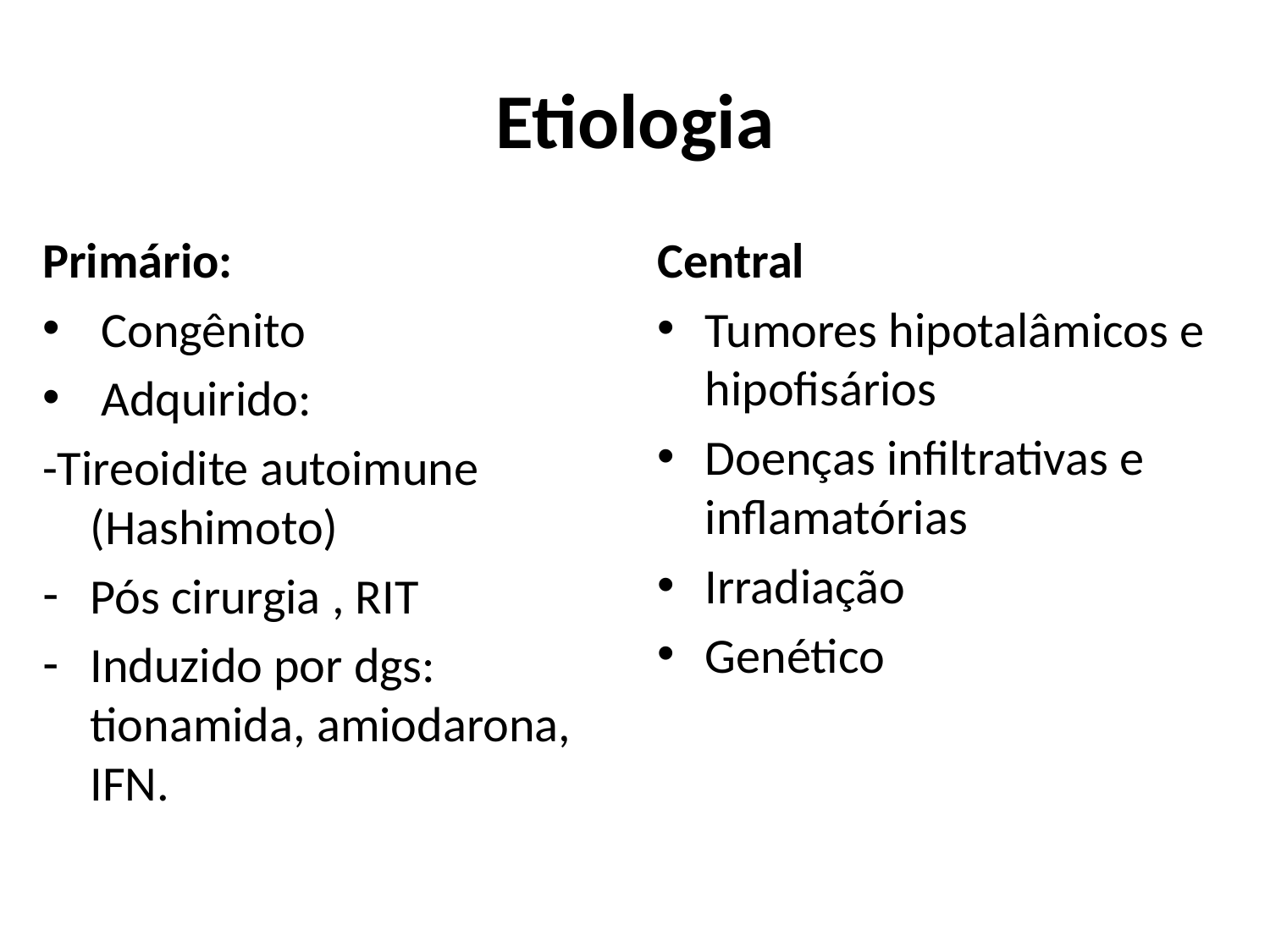

# Etiologia
Primário:
 Congênito
 Adquirido:
-Tireoidite autoimune (Hashimoto)
Pós cirurgia , RIT
Induzido por dgs: tionamida, amiodarona, IFN.
Central
Tumores hipotalâmicos e hipofisários
Doenças infiltrativas e inflamatórias
Irradiação
Genético